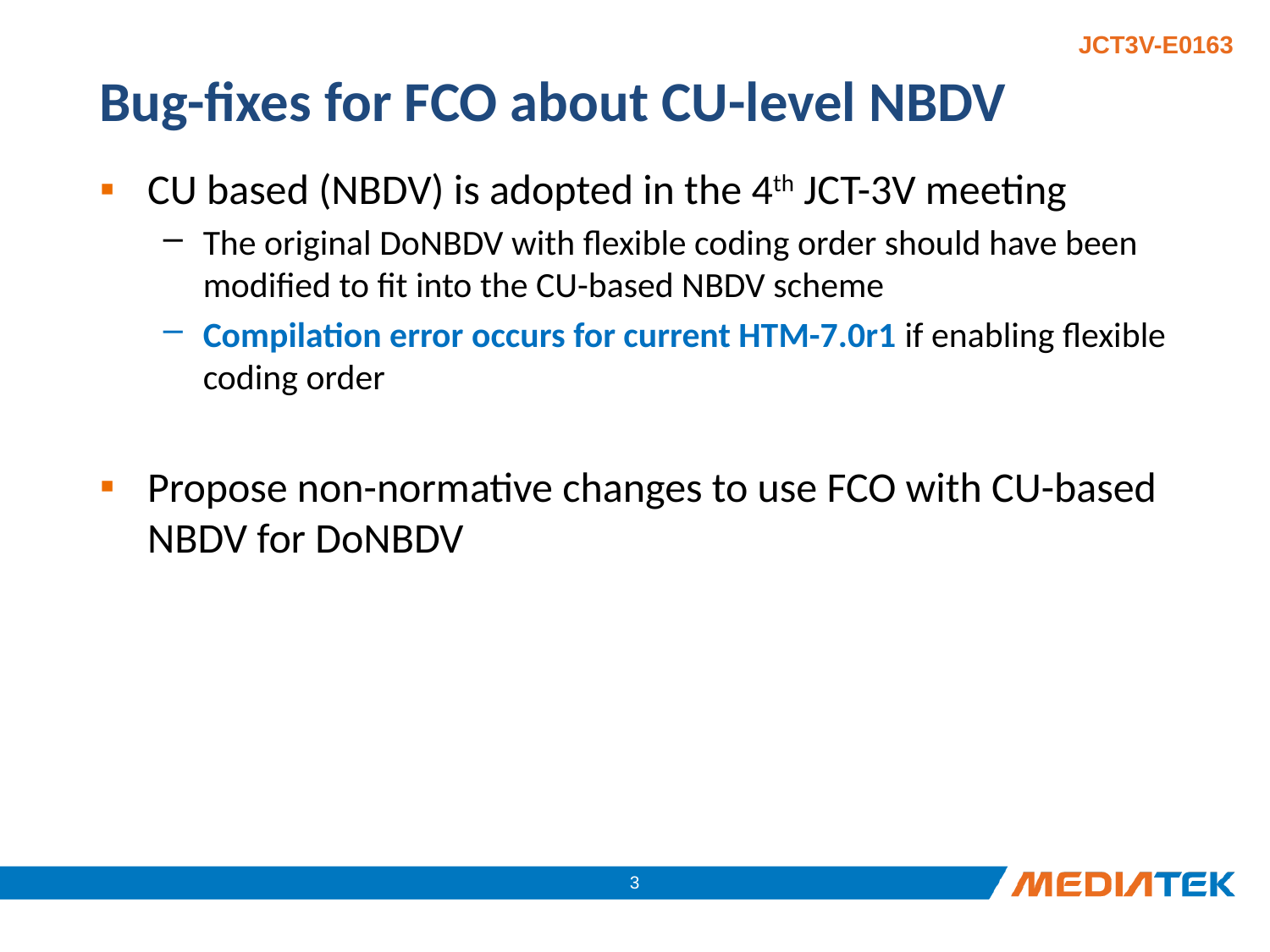

# Bug-fixes for FCO about CU-level NBDV
CU based (NBDV) is adopted in the 4th JCT-3V meeting
The original DoNBDV with flexible coding order should have been modified to fit into the CU-based NBDV scheme
Compilation error occurs for current HTM-7.0r1 if enabling flexible coding order
Propose non-normative changes to use FCO with CU-based NBDV for DoNBDV
3